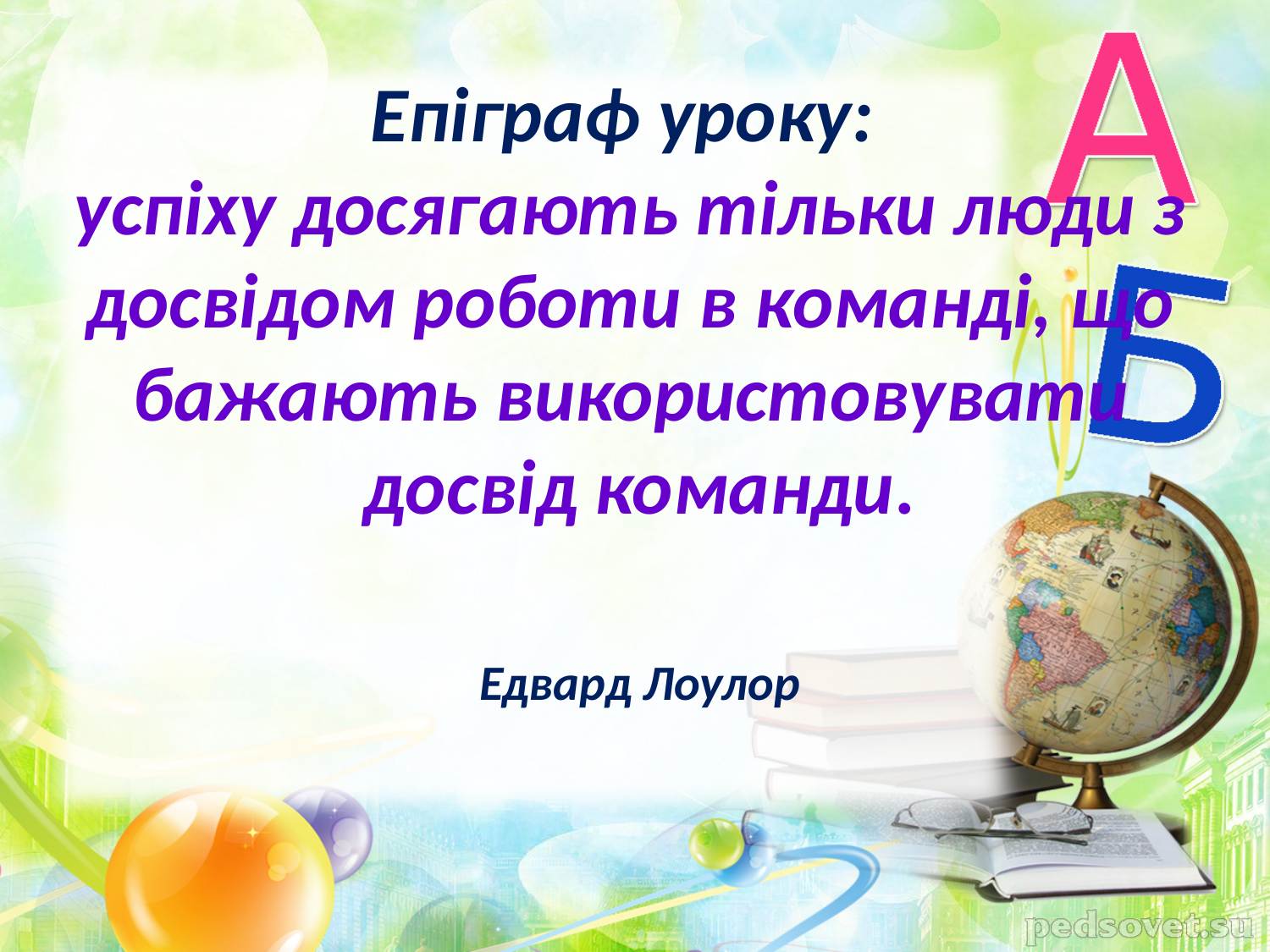

# Епіграф уроку: успіху досягають тільки люди з досвідом роботи в команді, що бажають використовувати досвід команди.     Едвард Лоулор